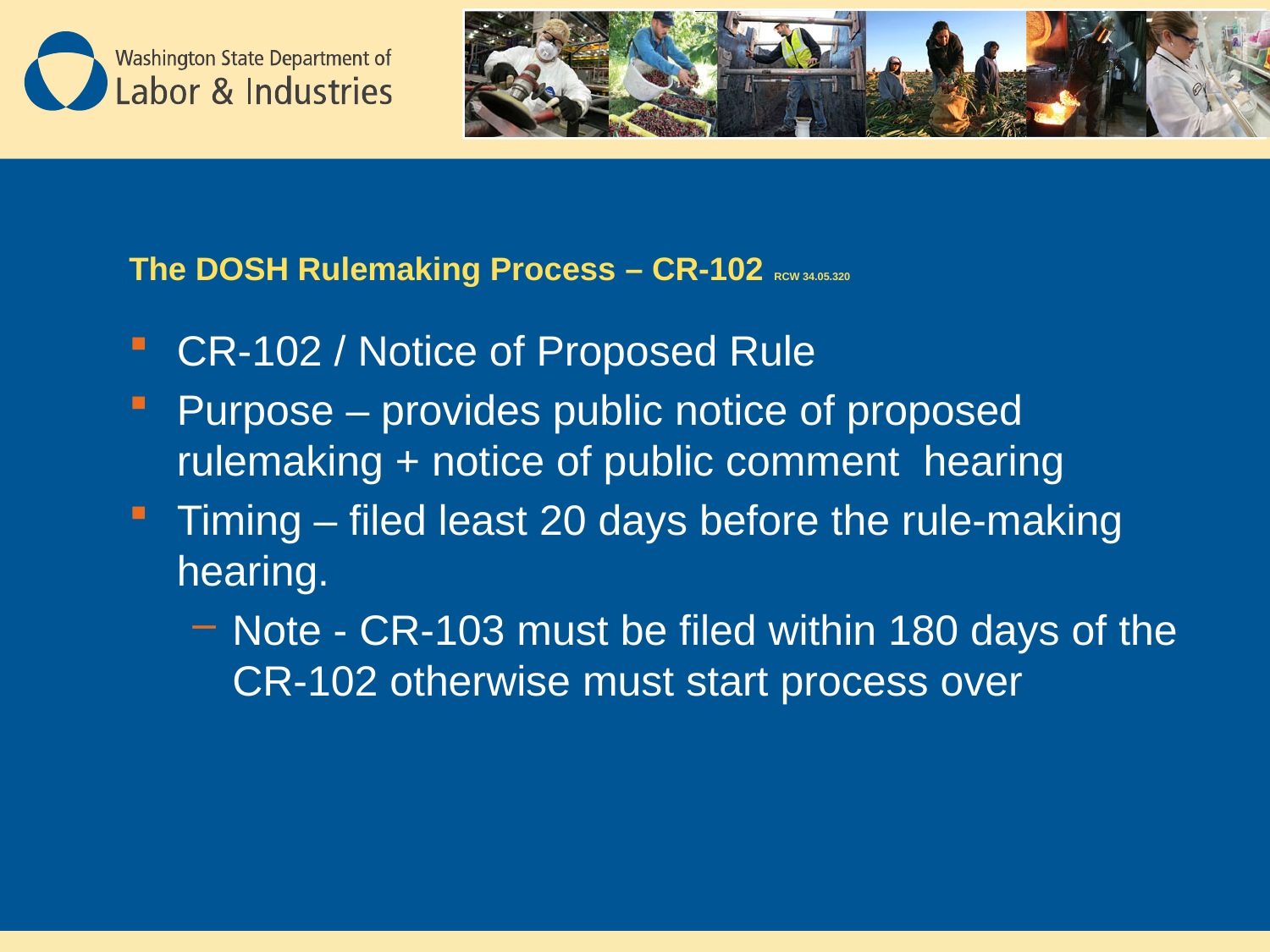

# The DOSH Rulemaking Process – CR-102 RCW 34.05.320
CR-102 / Notice of Proposed Rule
Purpose – provides public notice of proposed rulemaking + notice of public comment  hearing
Timing – filed least 20 days before the rule-making hearing.
Note - CR-103 must be filed within 180 days of the CR-102 otherwise must start process over